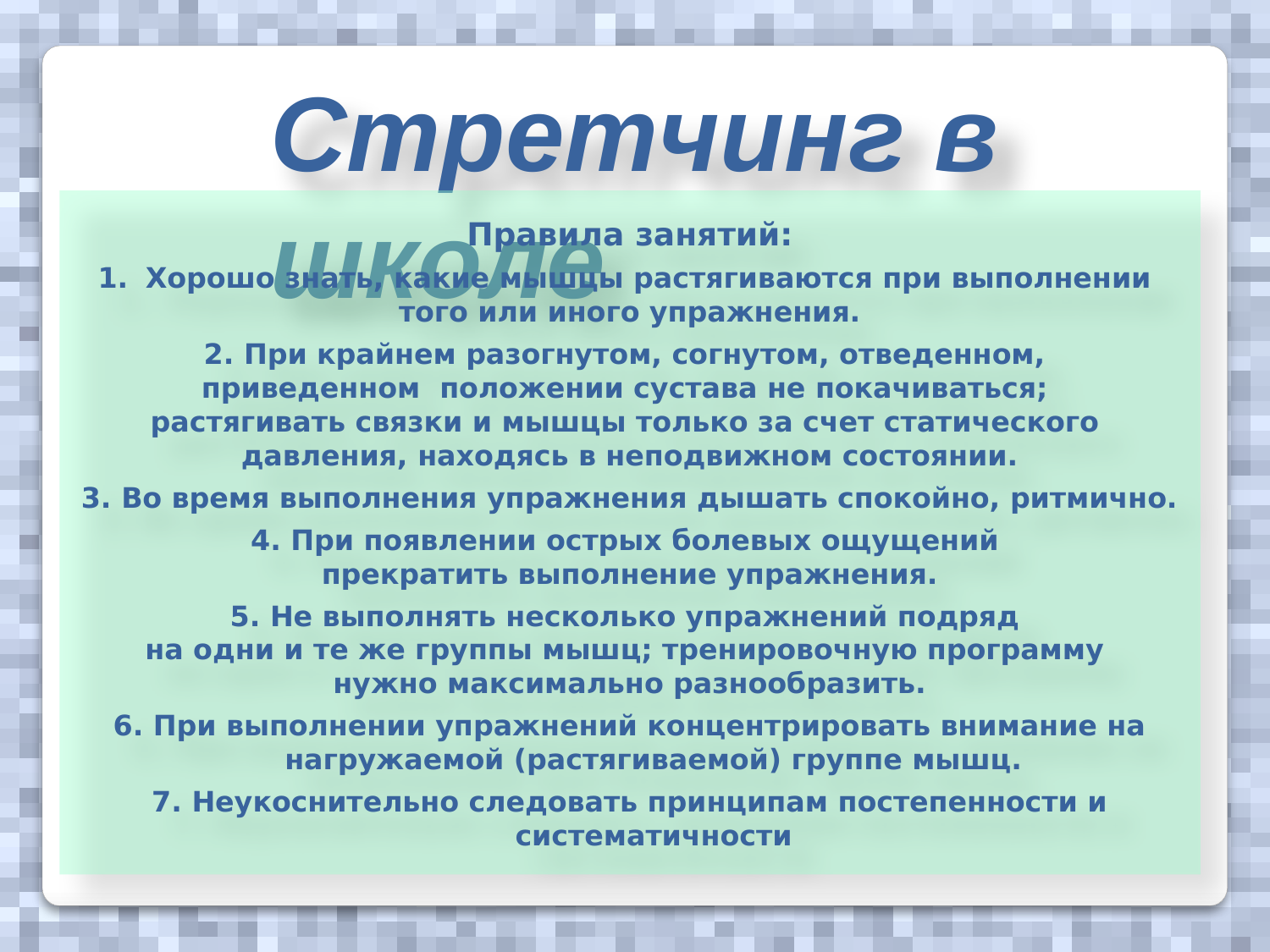

Стретчинг в школе

Правила занятий:

Хорошо знать, какие мышцы растягиваются при выполнении
того или иного упражнения.

2. При крайнем разогнутом, согнутом, отведенном,
приведенном  положении сустава не покачиваться;
растягивать связки и мышцы только за счет статического
давления, находясь в неподвижном состоянии.

3. Во время выполнения упражнения дышать спокойно, ритмично.

4. При появлении острых болевых ощущений
прекратить выполнение упражнения.

5. Не выполнять несколько упражнений подряд
на одни и те же группы мышц; тренировочную программу
нужно максимально разнообразить.

6. При выполнении упражнений концентрировать внимание на нагружаемой (растягиваемой) группе мышц.

7. Неукоснительно следовать принципам постепенности и систематичности